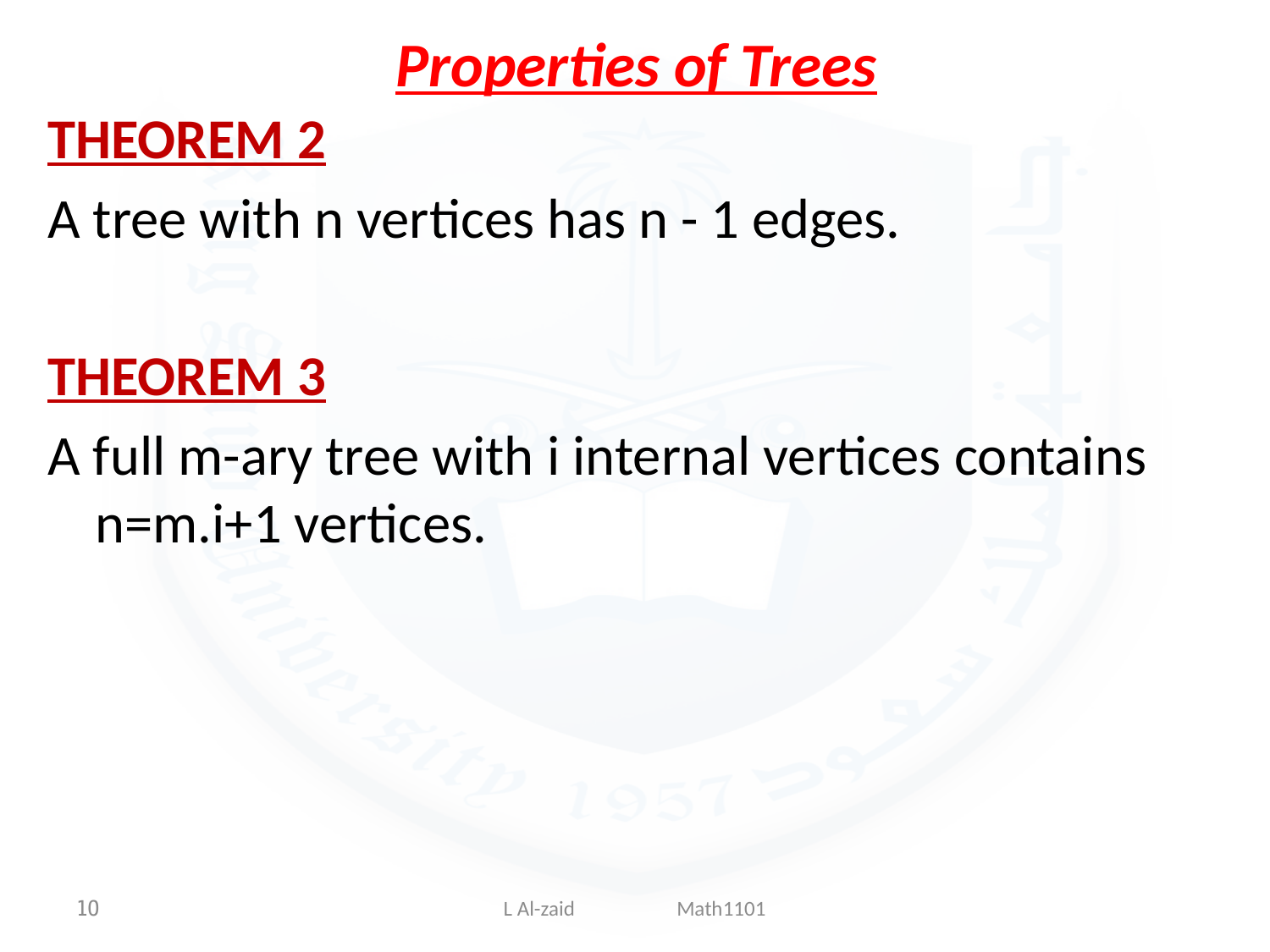

# Properties of Trees
THEOREM 2
A tree with n vertices has n - 1 edges.

THEOREM 3
A full m-ary tree with i internal vertices contains n=m.i+1 vertices.
10
L Al-zaid                     Math1101